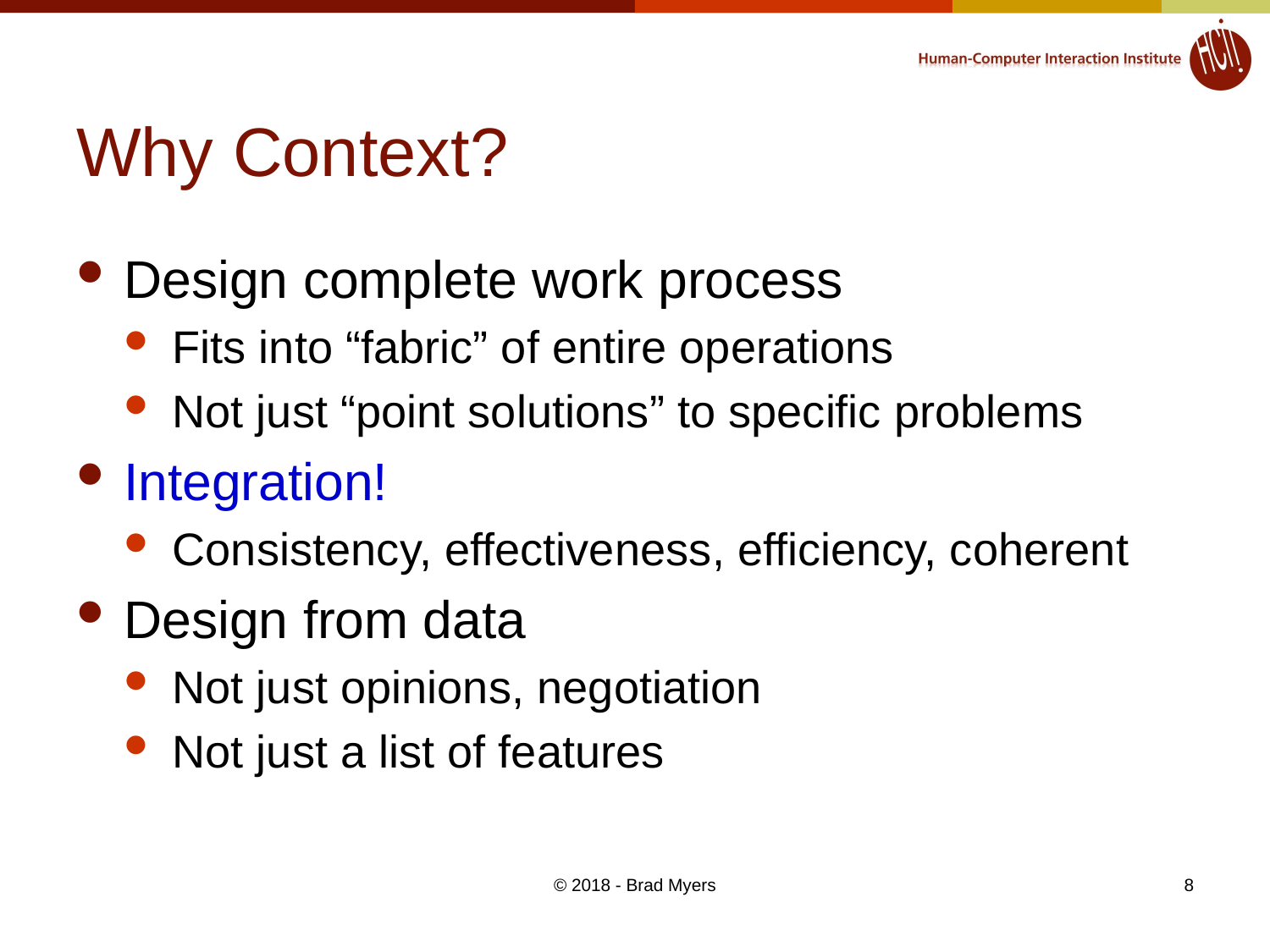

# Why Context?
Design complete work process
Fits into “fabric” of entire operations
Not just “point solutions” to specific problems
Integration!
Consistency, effectiveness, efficiency, coherent
Design from data
Not just opinions, negotiation
Not just a list of features
© 2018 - Brad Myers
8